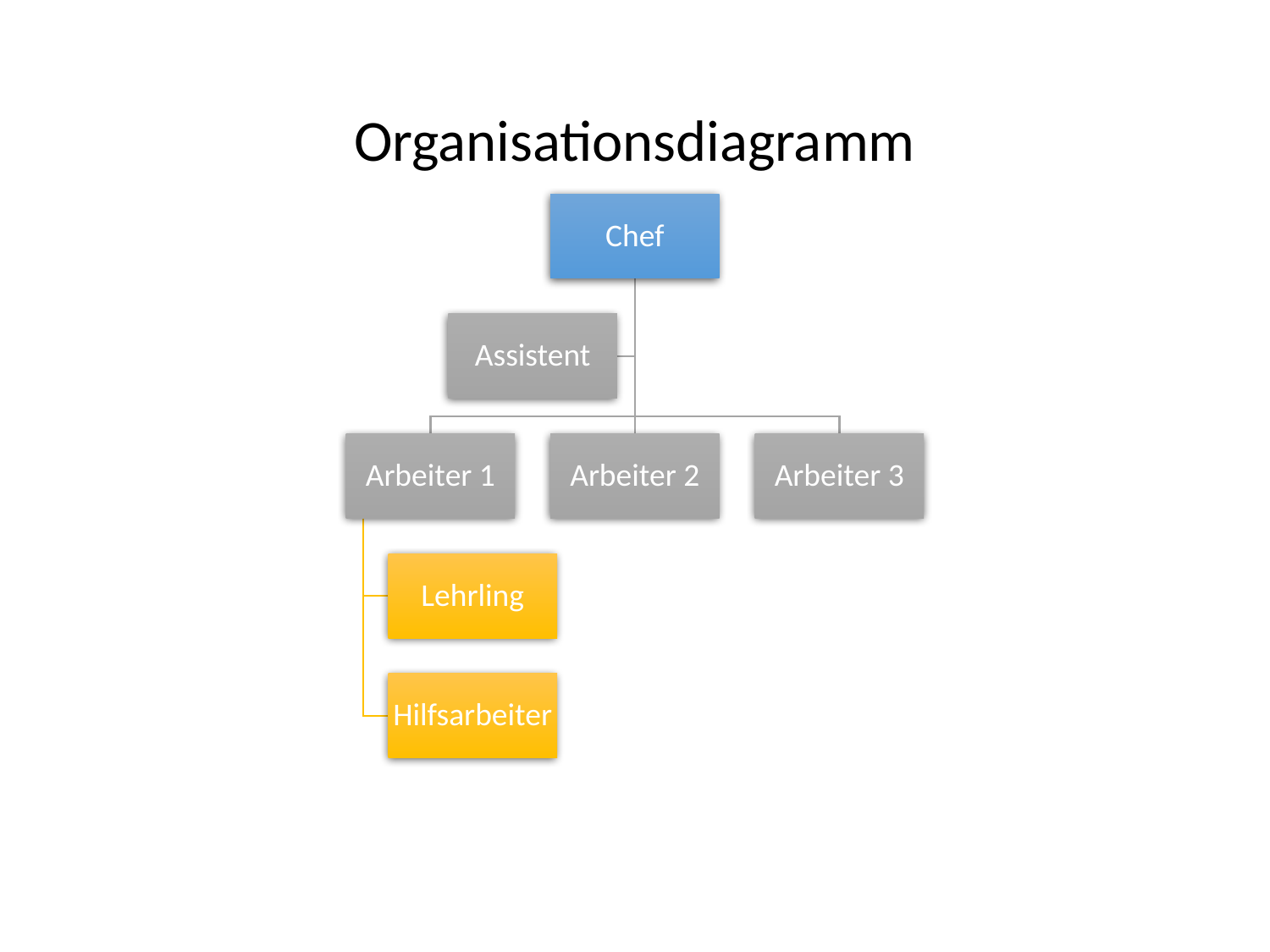

# Organisationsdiagramm
Chef
Arbeiter 1
Lehrling
Hilfsarbeiter
Arbeiter 2
Arbeiter 3
Assistent